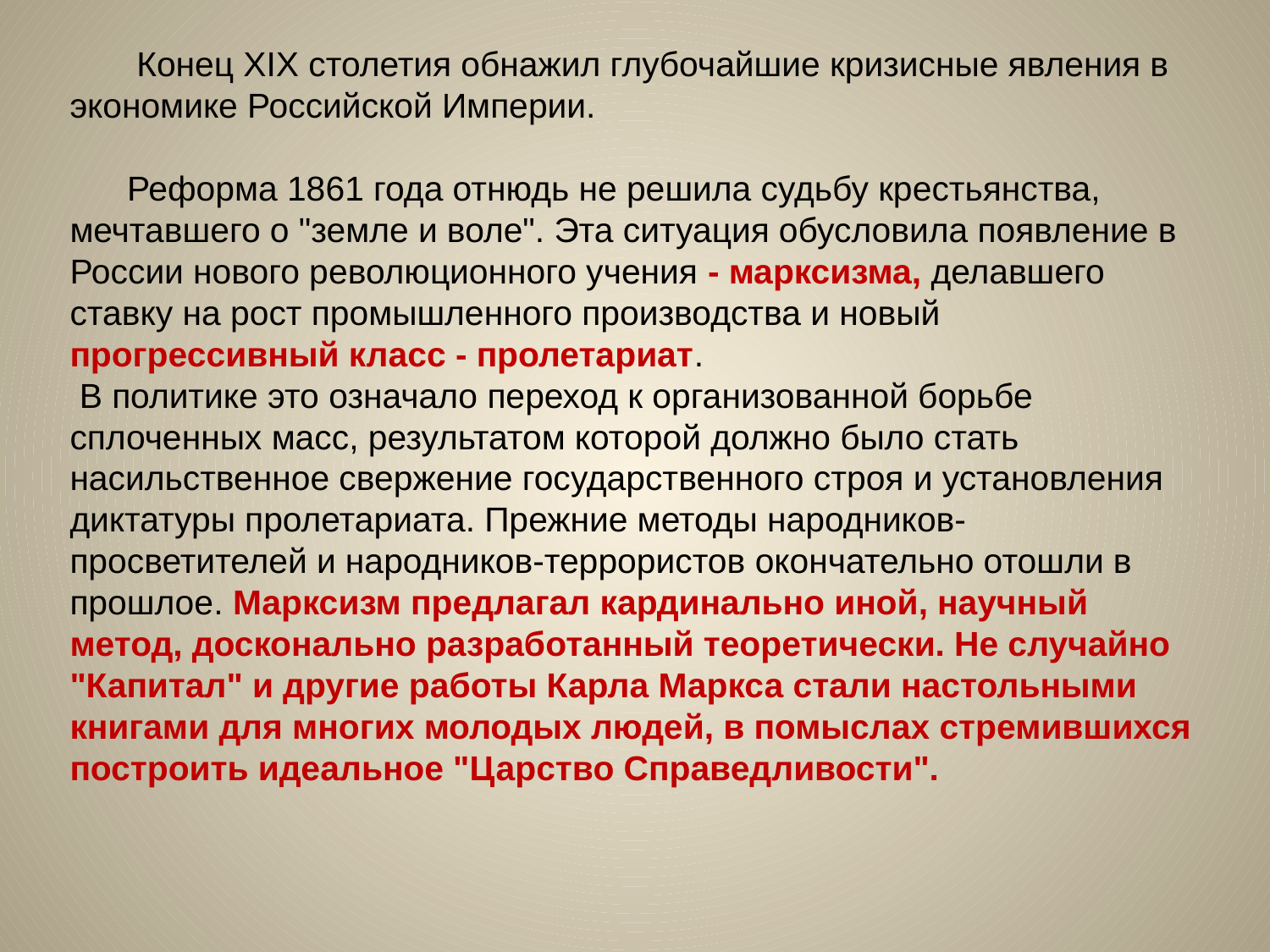

Конец XIX столетия обнажил глубочайшие кризисные явления в экономике Российской Империи.
      Реформа 1861 года отнюдь не решила судьбу крестьянства, мечтавшего о "земле и воле". Эта ситуация обусловила появление в России нового революционного учения - марксизма, делавшего ставку на рост промышленного производства и новый прогрессивный класс - пролетариат.
 В политике это означало переход к организованной борьбе сплоченных масс, результатом которой должно было стать насильственное свержение государственного строя и установления диктатуры пролетариата. Прежние методы народников-просветителей и народников-террористов окончательно отошли в прошлое. Марксизм предлагал кардинально иной, научный метод, досконально разработанный теоретически. Не случайно "Капитал" и другие работы Карла Маркса стали настольными книгами для многих молодых людей, в помыслах стремившихся построить идеальное "Царство Справедливости".